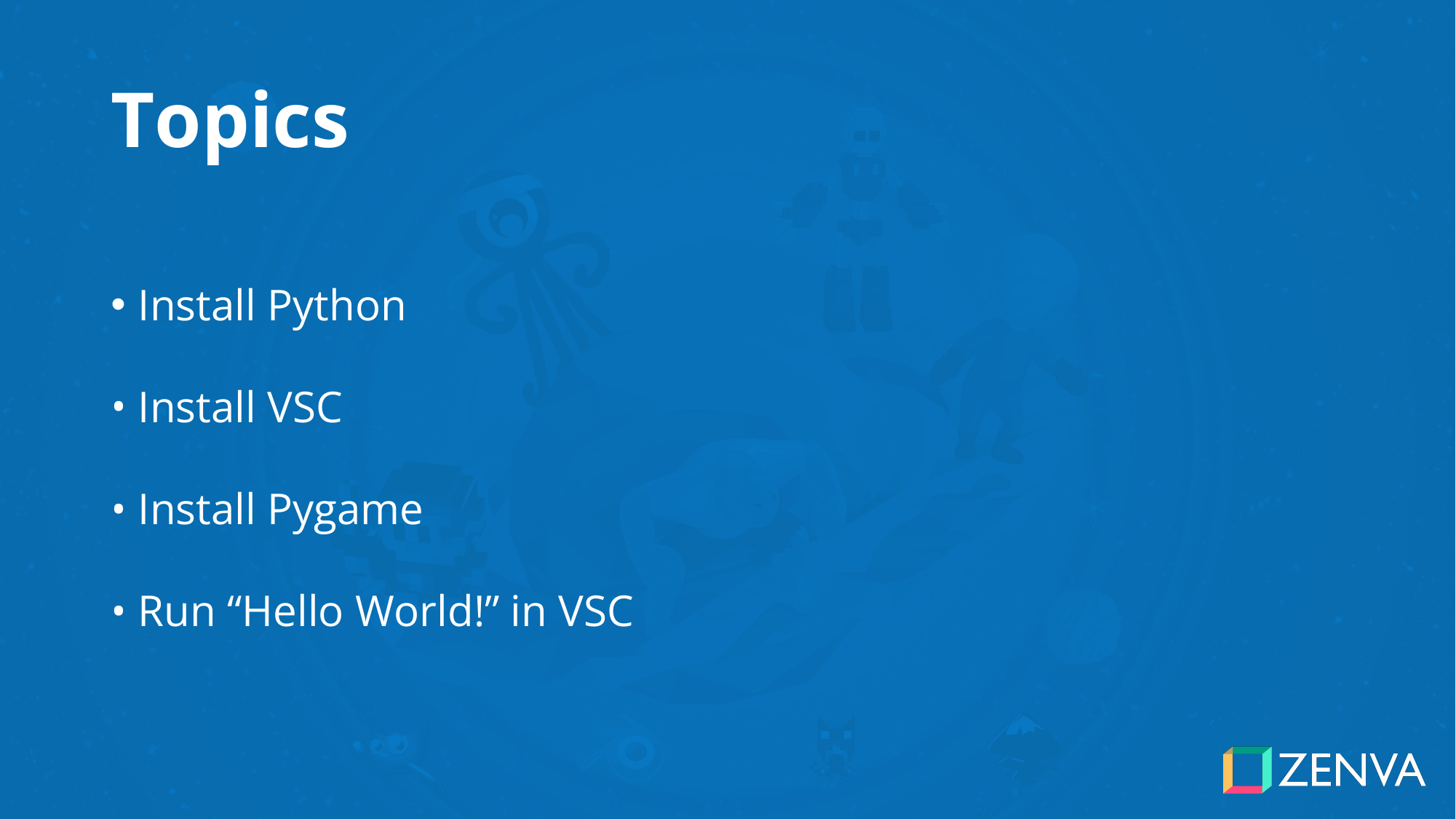

# Topics
Install Python
Install VSC
Install Pygame
Run “Hello World!” in VSC